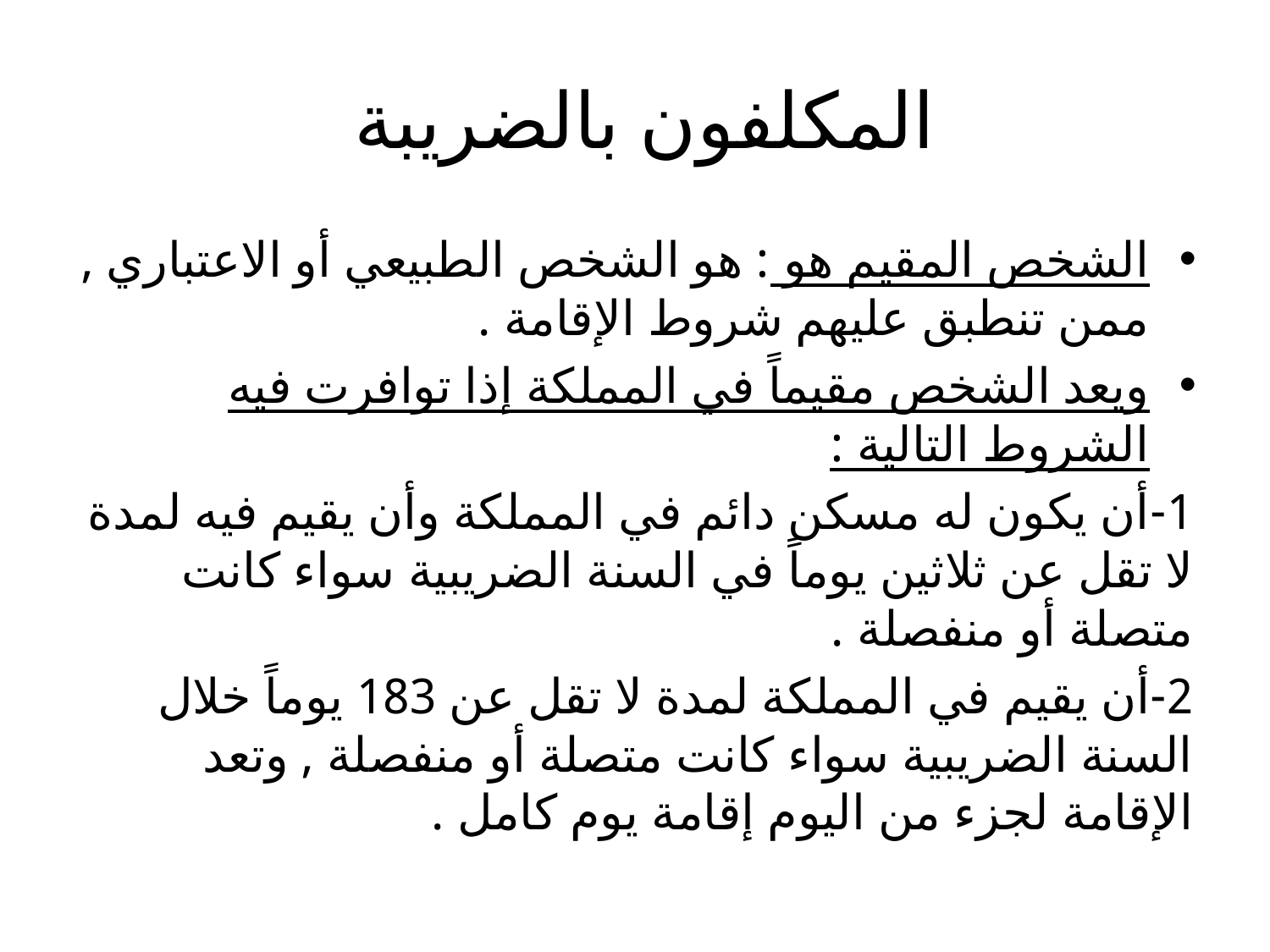

# المكلفون بالضريبة
الشخص المقيم هو : هو الشخص الطبيعي أو الاعتباري , ممن تنطبق عليهم شروط الإقامة .
ويعد الشخص مقيماً في المملكة إذا توافرت فيه الشروط التالية :
1-أن يكون له مسكن دائم في المملكة وأن يقيم فيه لمدة لا تقل عن ثلاثين يوماً في السنة الضريبية سواء كانت متصلة أو منفصلة .
2-أن يقيم في المملكة لمدة لا تقل عن 183 يوماً خلال السنة الضريبية سواء كانت متصلة أو منفصلة , وتعد الإقامة لجزء من اليوم إقامة يوم كامل .